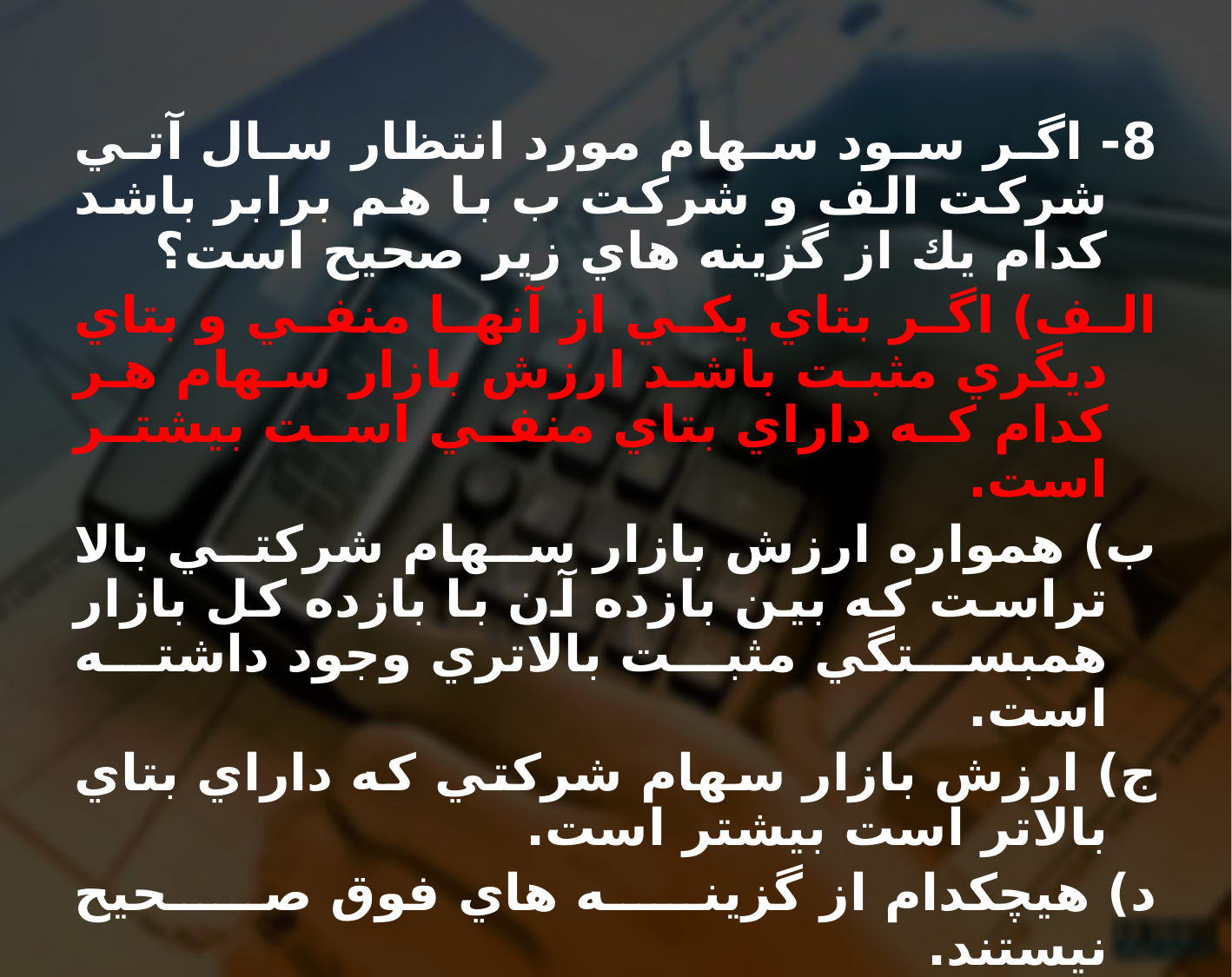

8- اگر سود سهام مورد انتظار سال آتي شركت الف و شركت ب با هم برابر باشد كدام يك از گزينه هاي زير صحيح است؟
الف) اگر بتاي يكي از آنها منفي و بتاي ديگري مثبت باشد ارزش بازار سهام هر كدام كه داراي بتاي منفي است بيشتر است.
ب) همواره ارزش بازار سهام شركتي بالا تراست كه بين بازده آن با بازده كل بازار همبستگي مثبت بالاتري وجود داشته است.
ج) ارزش بازار سهام شركتي كه داراي بتاي بالاتر است بيشتر است.
د) هيچكدام از گزينه هاي فوق صحيح نيستند.

گزينه الف صحيح است.